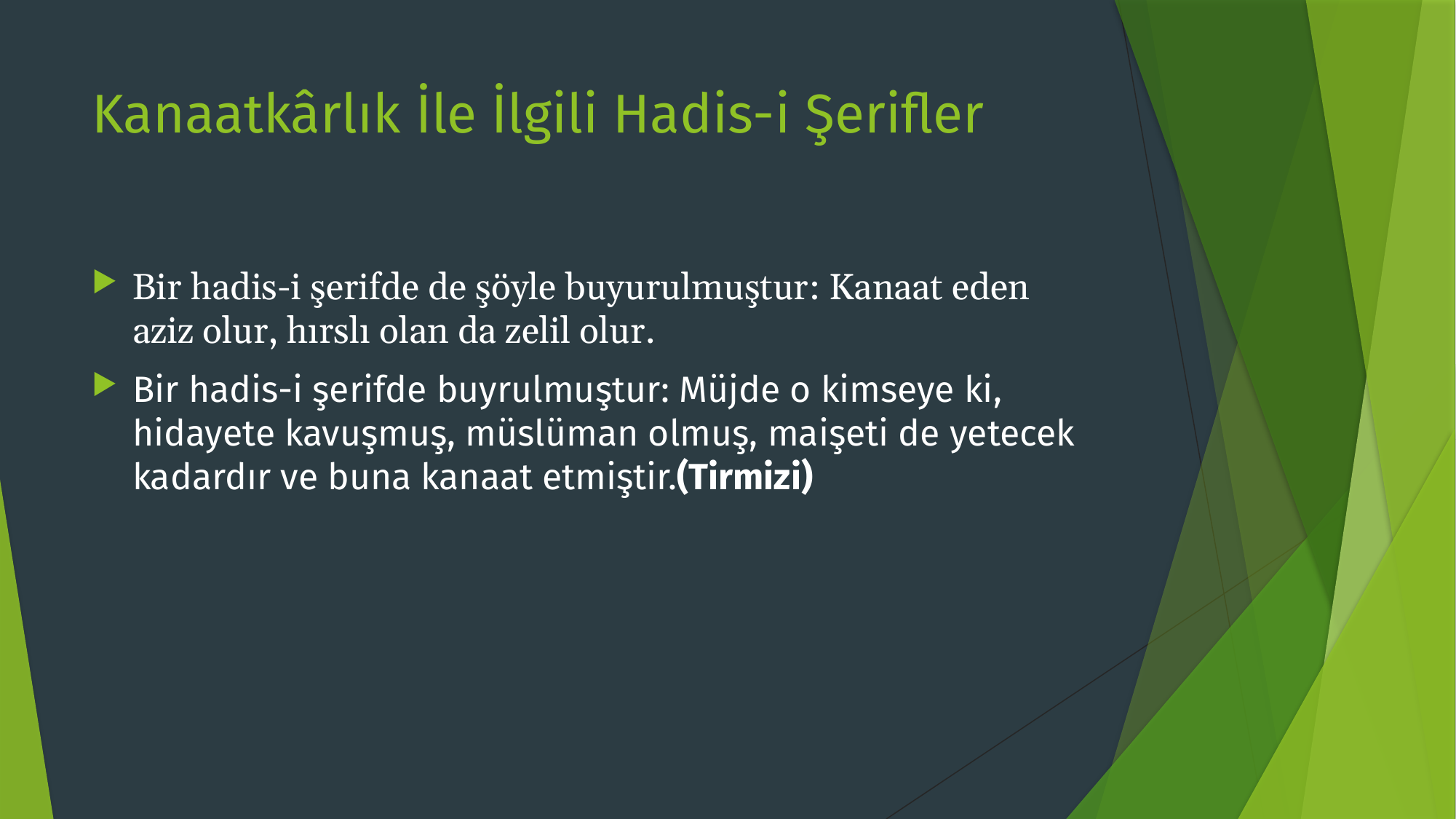

# Kanaatkârlık İle İlgili Hadis-i Şerifler
Bir hadis-i şerifde de şöyle buyurulmuştur: Kanaat eden aziz olur, hırslı olan da zelil olur.
Bir hadis-i şerifde buyrulmuştur: Müjde o kimseye ki, hidayete kavuşmuş, müslüman olmuş, maişeti de yetecek kadardır ve buna kanaat etmiştir.(Tirmizi)